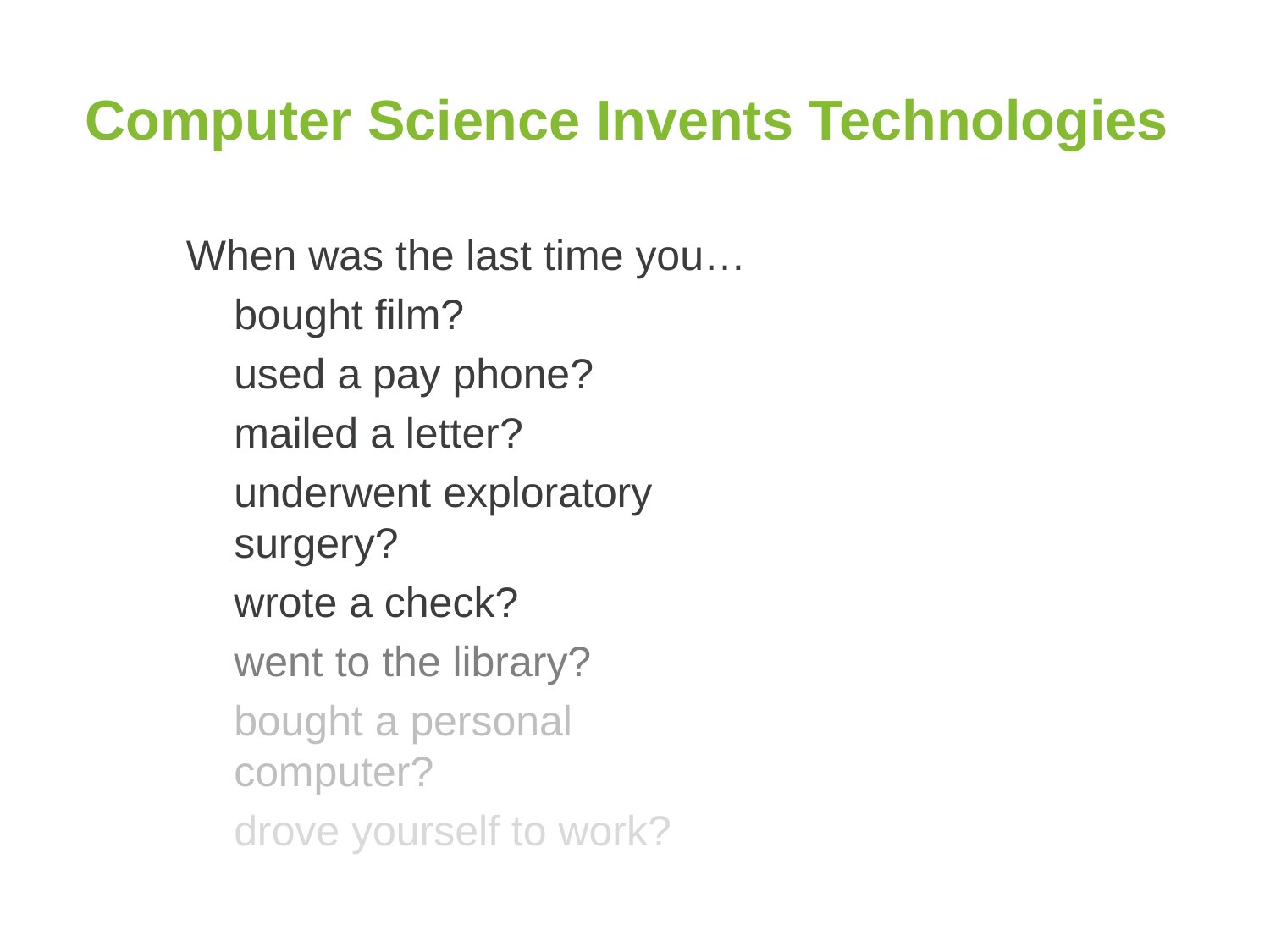

# Computer Science Invents Technologies
When was the last time you…
	bought film?
	used a pay phone?
	mailed a letter?
	underwent exploratory surgery?
	wrote a check?
	went to the library?
	bought a personal computer?
	drove yourself to work?